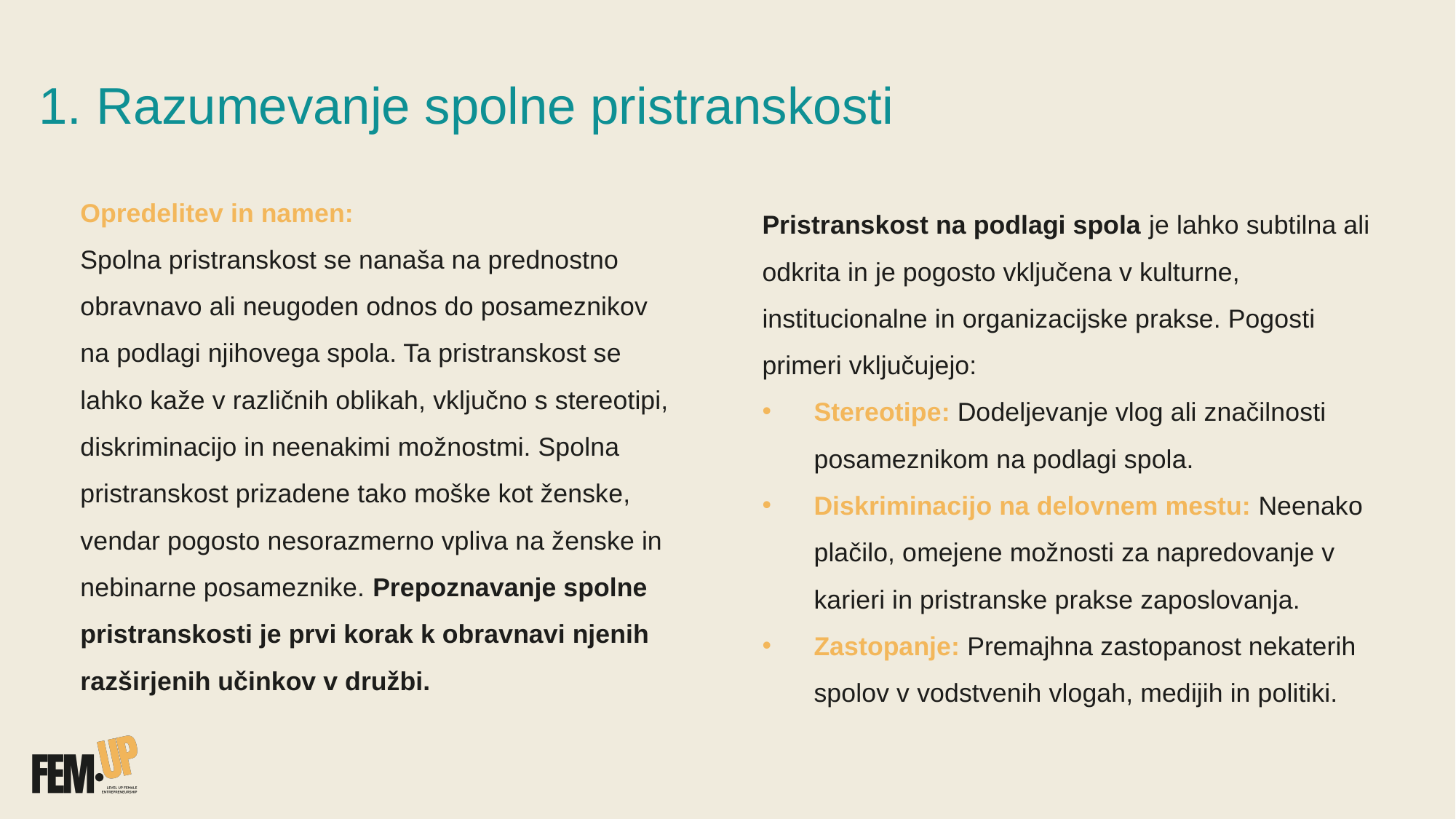

# 1. Razumevanje spolne pristranskosti
Opredelitev in namen:
Spolna pristranskost se nanaša na prednostno obravnavo ali neugoden odnos do posameznikov na podlagi njihovega spola. Ta pristranskost se lahko kaže v različnih oblikah, vključno s stereotipi, diskriminacijo in neenakimi možnostmi. Spolna pristranskost prizadene tako moške kot ženske, vendar pogosto nesorazmerno vpliva na ženske in nebinarne posameznike. Prepoznavanje spolne pristranskosti je prvi korak k obravnavi njenih razširjenih učinkov v družbi.

Pristranskost na podlagi spola je lahko subtilna ali odkrita in je pogosto vključena v kulturne, institucionalne in organizacijske prakse. Pogosti primeri vključujejo:
Stereotipe: Dodeljevanje vlog ali značilnosti posameznikom na podlagi spola.
Diskriminacijo na delovnem mestu: Neenako plačilo, omejene možnosti za napredovanje v karieri in pristranske prakse zaposlovanja.
Zastopanje: Premajhna zastopanost nekaterih spolov v vodstvenih vlogah, medijih in politiki.